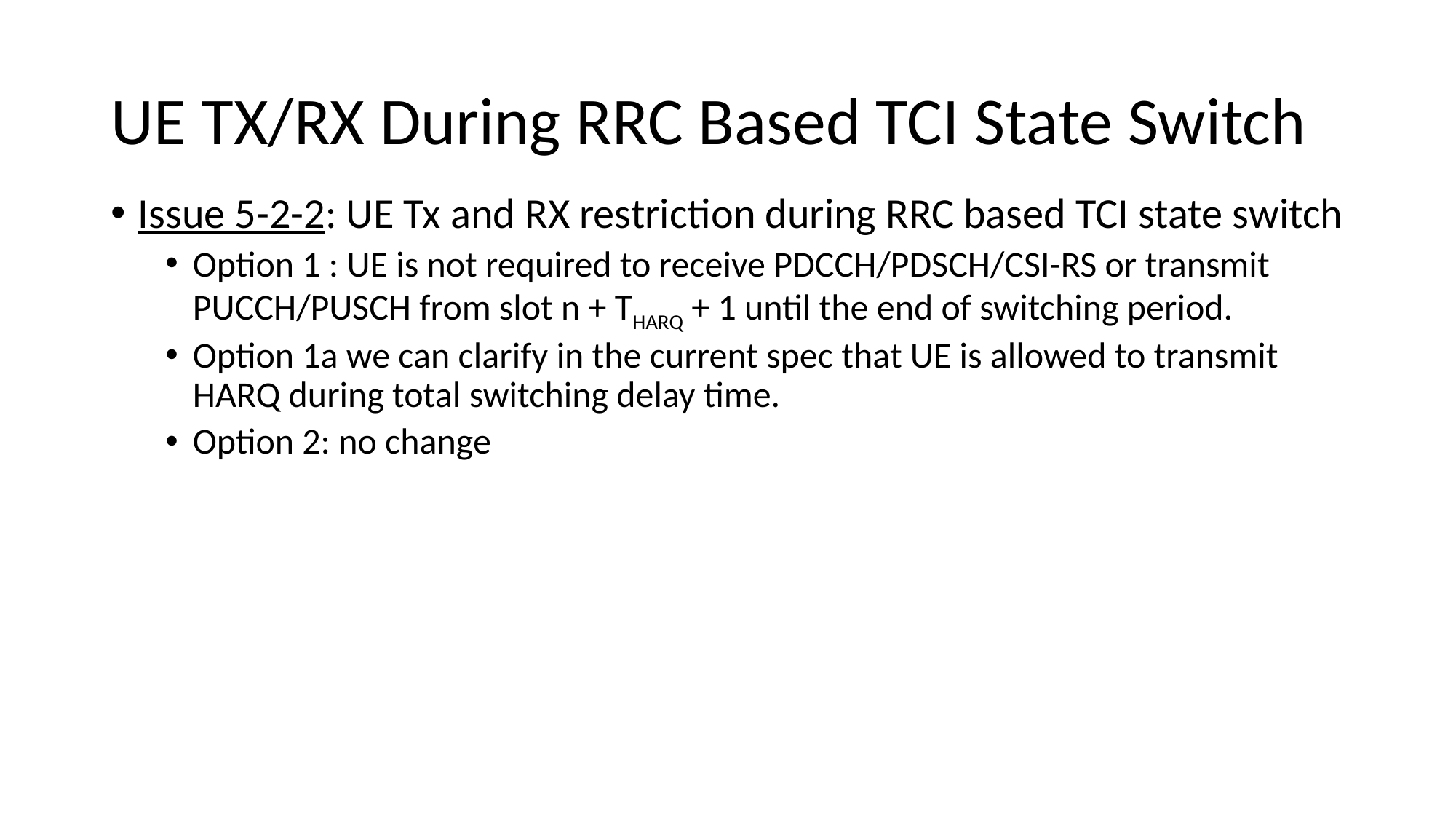

# UE TX/RX During RRC Based TCI State Switch
Issue 5-2-2: UE Tx and RX restriction during RRC based TCI state switch
Option 1 : UE is not required to receive PDCCH/PDSCH/CSI-RS or transmit PUCCH/PUSCH from slot n + THARQ + 1 until the end of switching period.
Option 1a we can clarify in the current spec that UE is allowed to transmit HARQ during total switching delay time.
Option 2: no change